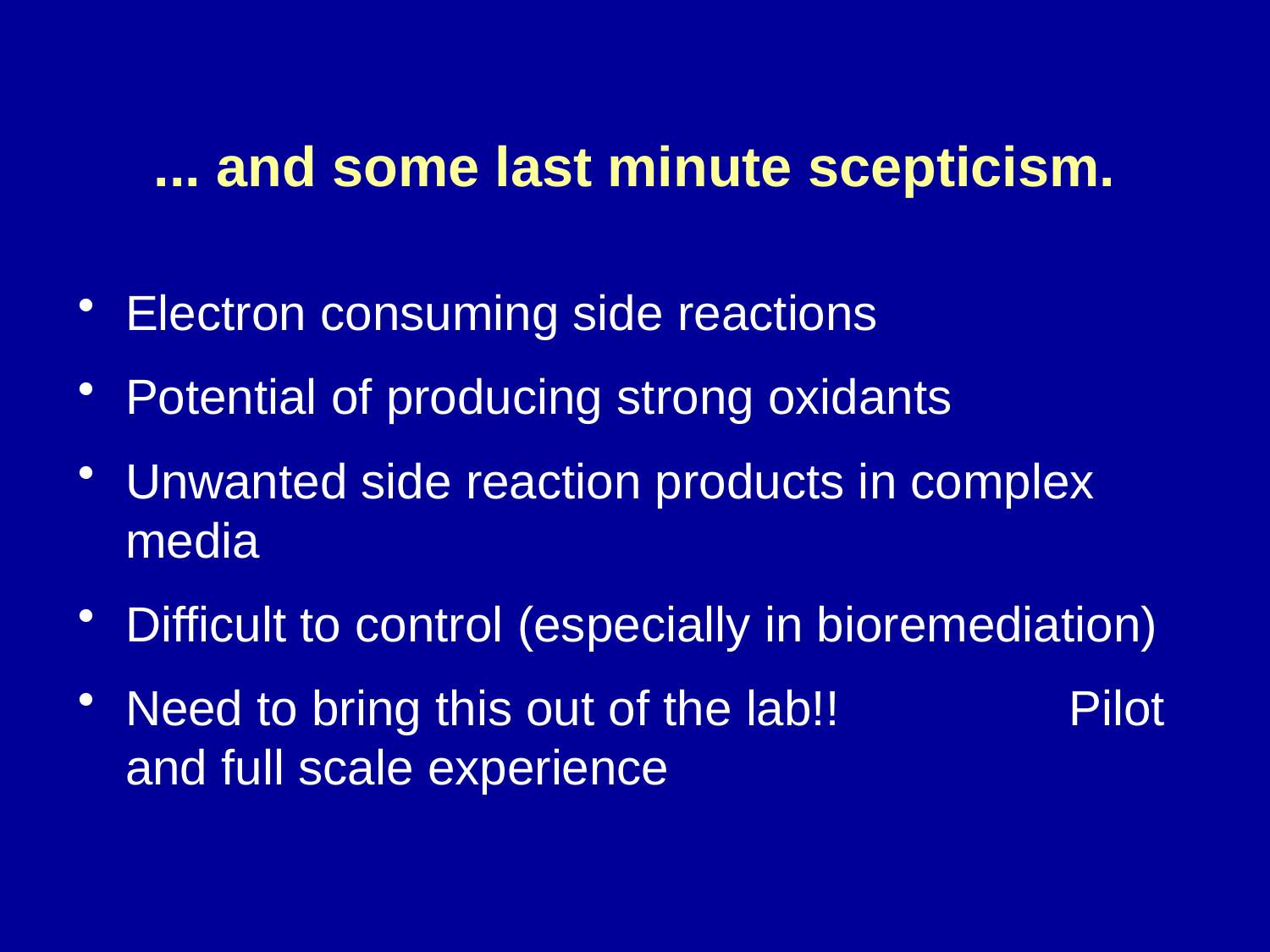

# ... and some last minute scepticism.
Electron consuming side reactions
Potential of producing strong oxidants
Unwanted side reaction products in complex media
Difficult to control (especially in bioremediation)
Need to bring this out of the lab!! 		    Pilot and full scale experience